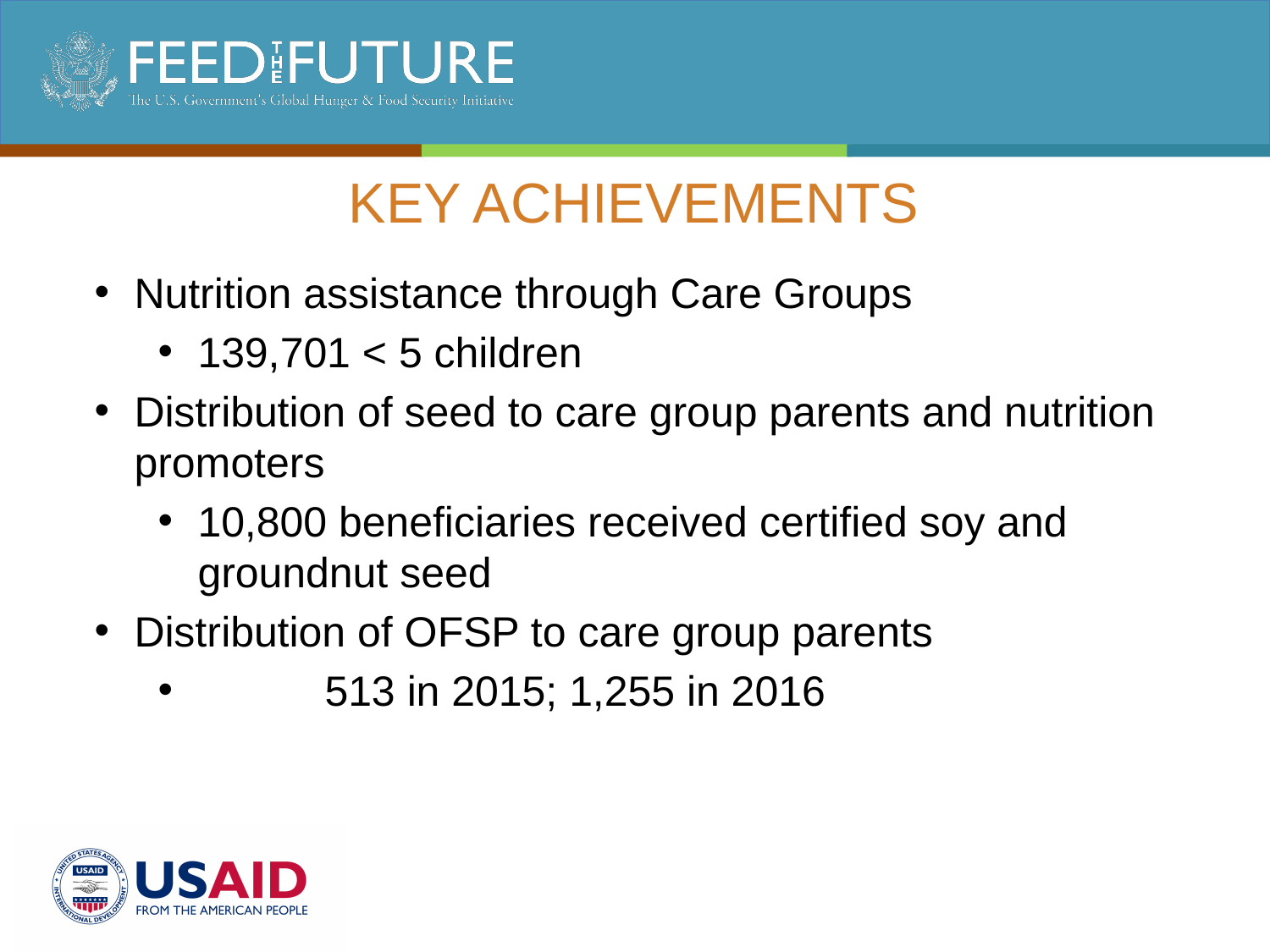

# Key achievements
Nutrition assistance through Care Groups
139,701 < 5 children
Distribution of seed to care group parents and nutrition promoters
10,800 beneficiaries received certified soy and groundnut seed
Distribution of OFSP to care group parents
	513 in 2015; 1,255 in 2016